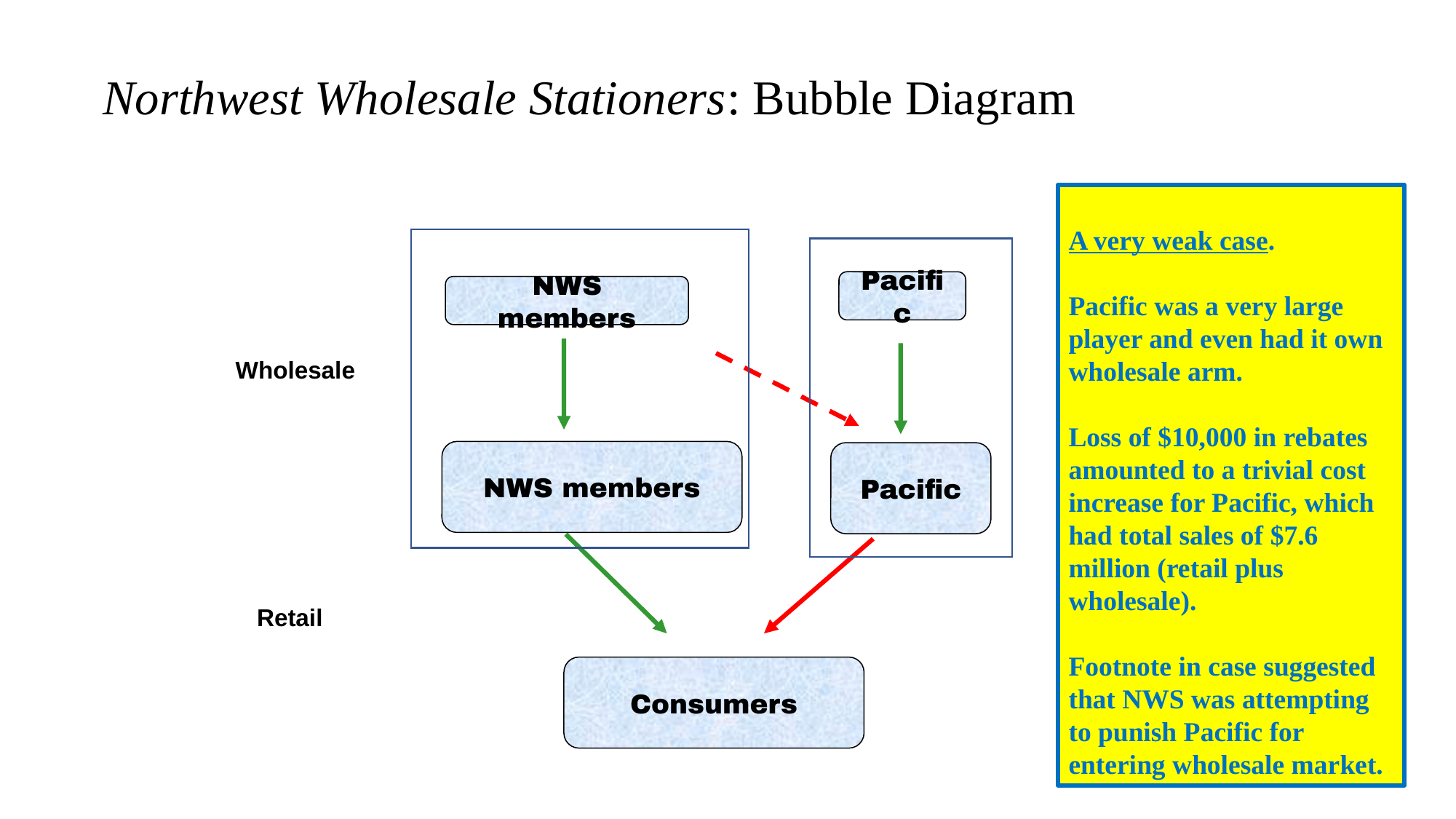

# Northwest Wholesale Stationers: Bubble Diagram

A very weak case.

Pacific was a very large player and even had it own wholesale arm.

Loss of $10,000 in rebates amounted to a trivial cost increase for Pacific, which had total sales of $7.6 million (retail plus wholesale).

Footnote in case suggested that NWS was attempting to punish Pacific for entering wholesale market.

Pacific
NWS members

Wholesale

NWS members
Pacific

Retail
Consumers
14